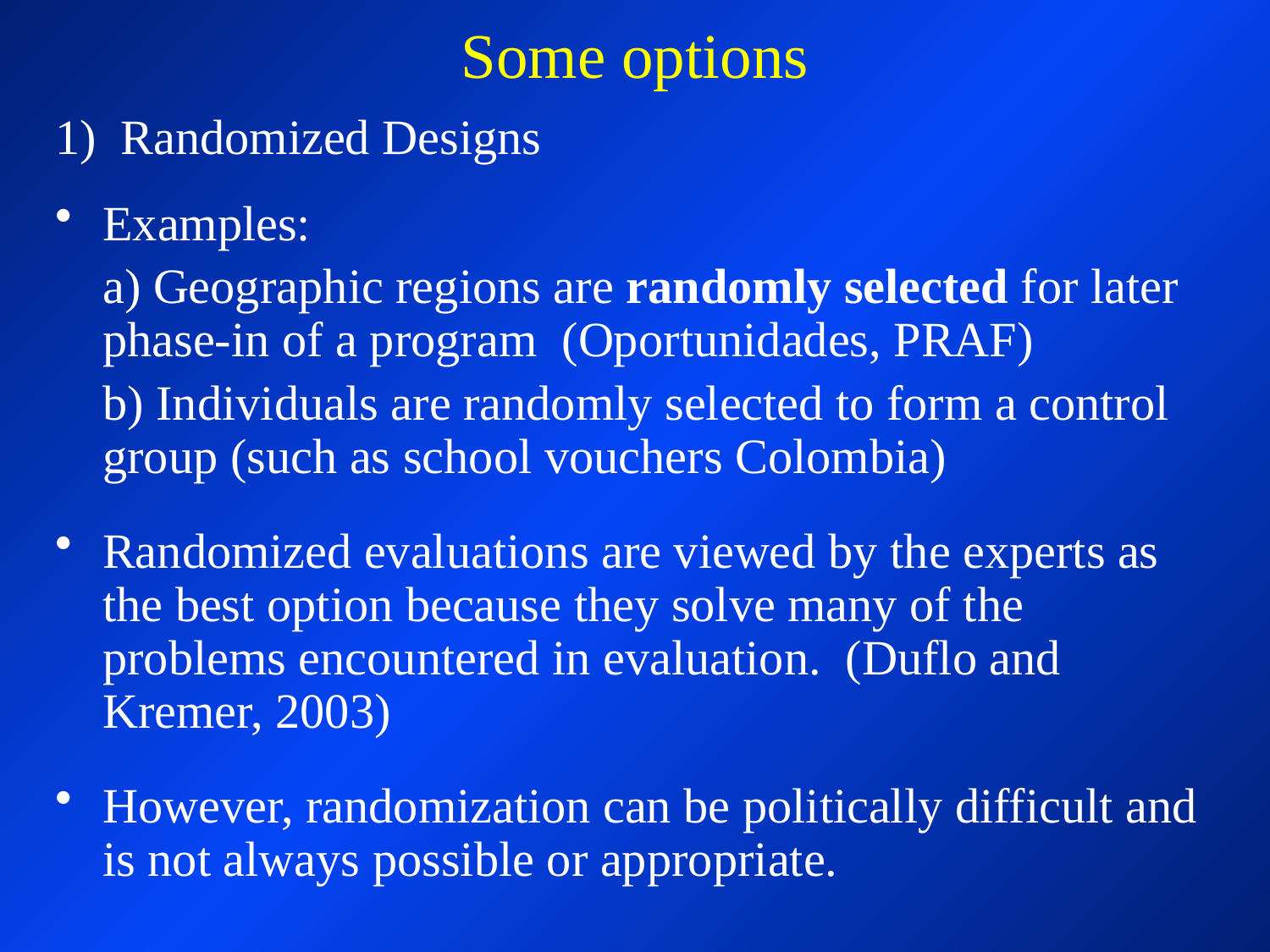

# Some options
1)  Randomized Designs

Examples:
	a) Geographic regions are randomly selected for later phase-in of a program  (Oportunidades, PRAF)
	b) Individuals are randomly selected to form a control group (such as school vouchers Colombia)

Randomized evaluations are viewed by the experts as the best option because they solve many of the problems encountered in evaluation.  (Duflo and Kremer, 2003)

However, randomization can be politically difficult and is not always possible or appropriate.